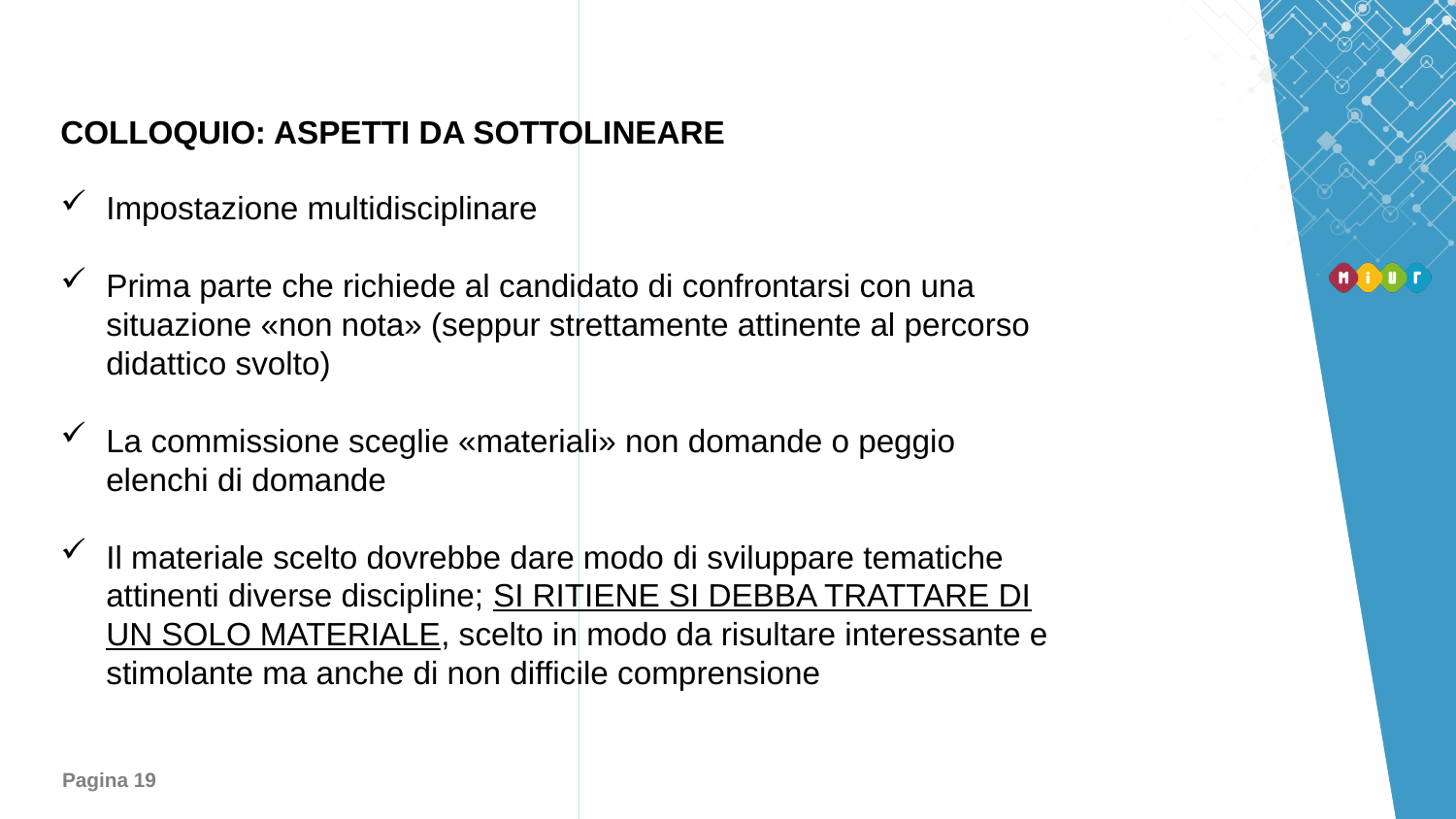

COLLOQUIO: ASPETTI DA SOTTOLINEARE

Impostazione multidisciplinare

Prima parte che richiede al candidato di confrontarsi con una situazione «non nota» (seppur strettamente attinente al percorso didattico svolto)

La commissione sceglie «materiali» non domande o peggio elenchi di domande

Il materiale scelto dovrebbe dare modo di sviluppare tematiche attinenti diverse discipline; SI RITIENE SI DEBBA TRATTARE DI UN SOLO MATERIALE, scelto in modo da risultare interessante e stimolante ma anche di non difficile comprensione